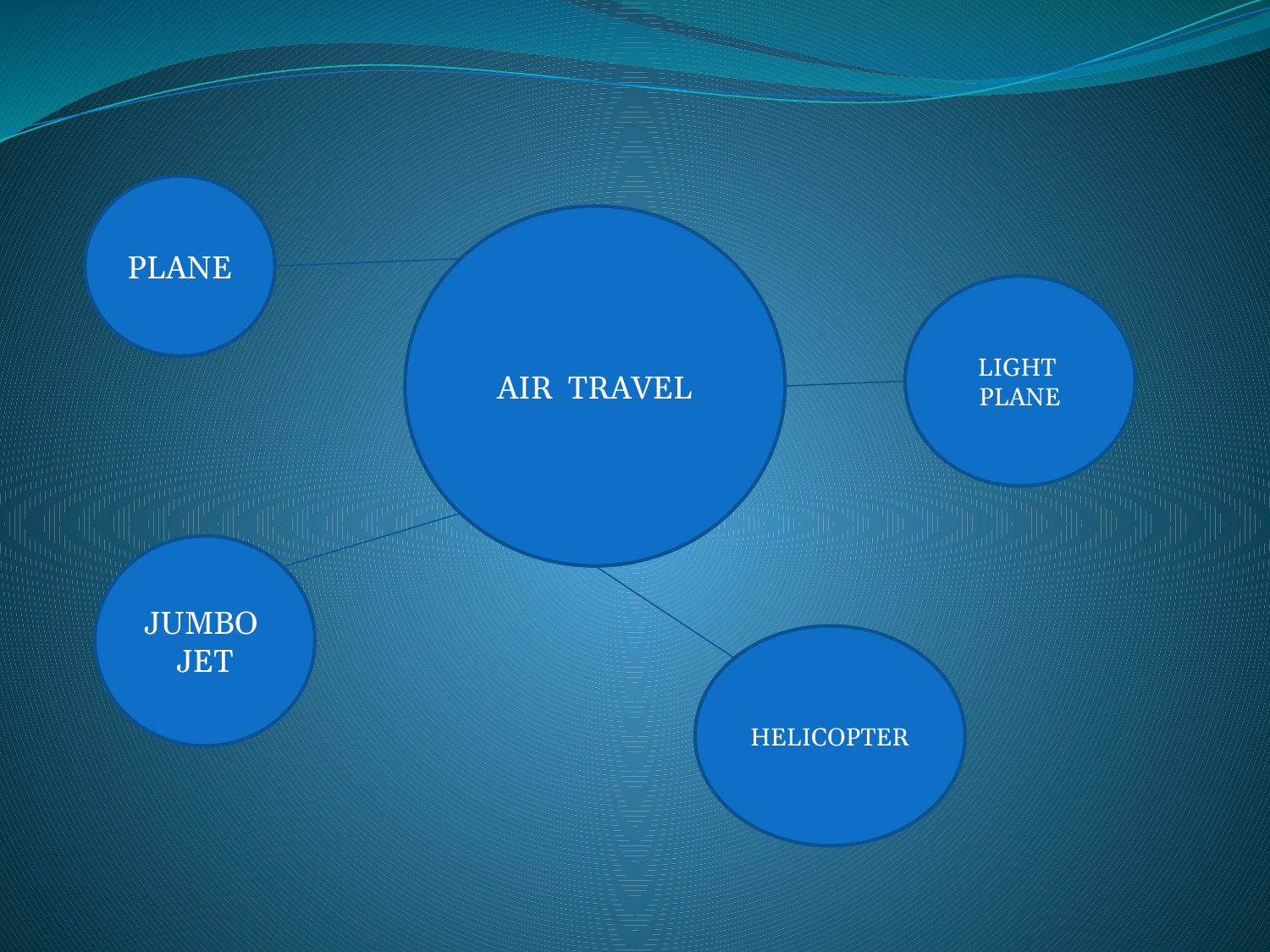

PLANE
AIR  TRAVEL
LIGHT  PLANE
JUMBO  JET
HELICOPTER